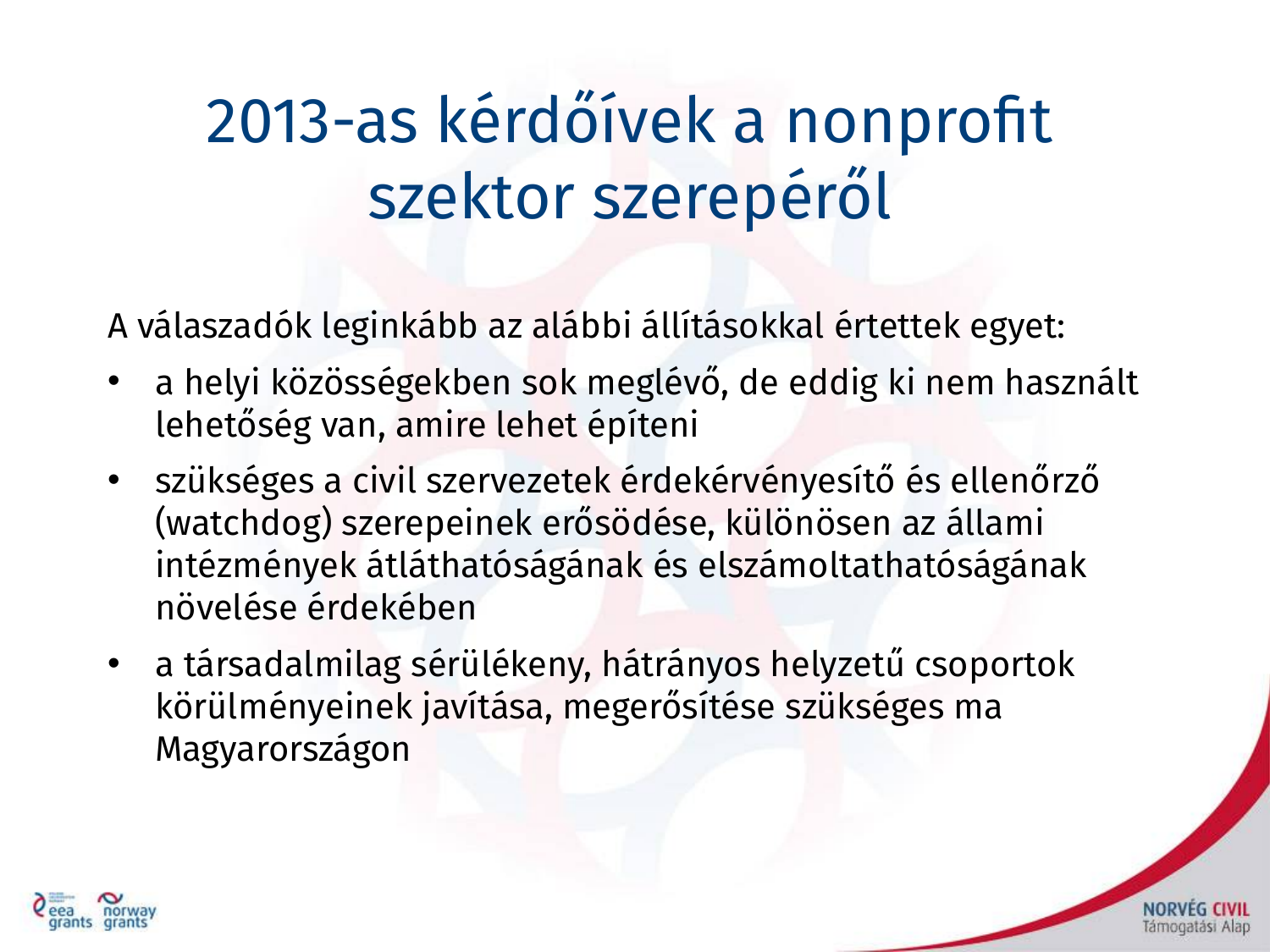

# 2013-as kérdőívek a nonprofit szektor szerepéről
A válaszadók leginkább az alábbi állításokkal értettek egyet:
a helyi közösségekben sok meglévő, de eddig ki nem használt lehetőség van, amire lehet építeni
szükséges a civil szervezetek érdekérvényesítő és ellenőrző (watchdog) szerepeinek erősödése, különösen az állami intézmények átláthatóságának és elszámoltathatóságának növelése érdekében
a társadalmilag sérülékeny, hátrányos helyzetű csoportok körülményeinek javítása, megerősítése szükséges ma Magyarországon